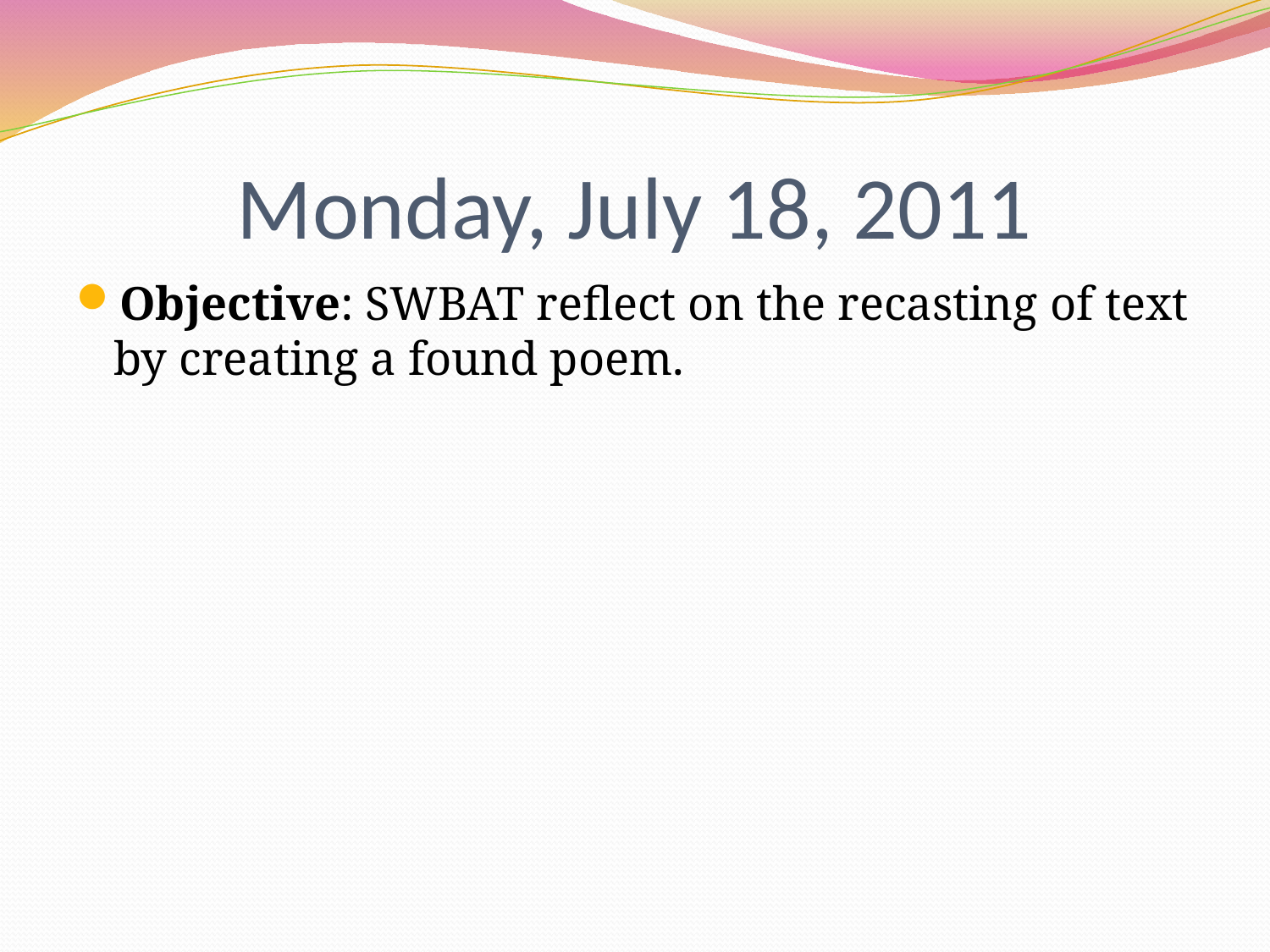

# Monday, July 18, 2011
Objective: SWBAT reflect on the recasting of text by creating a found poem.